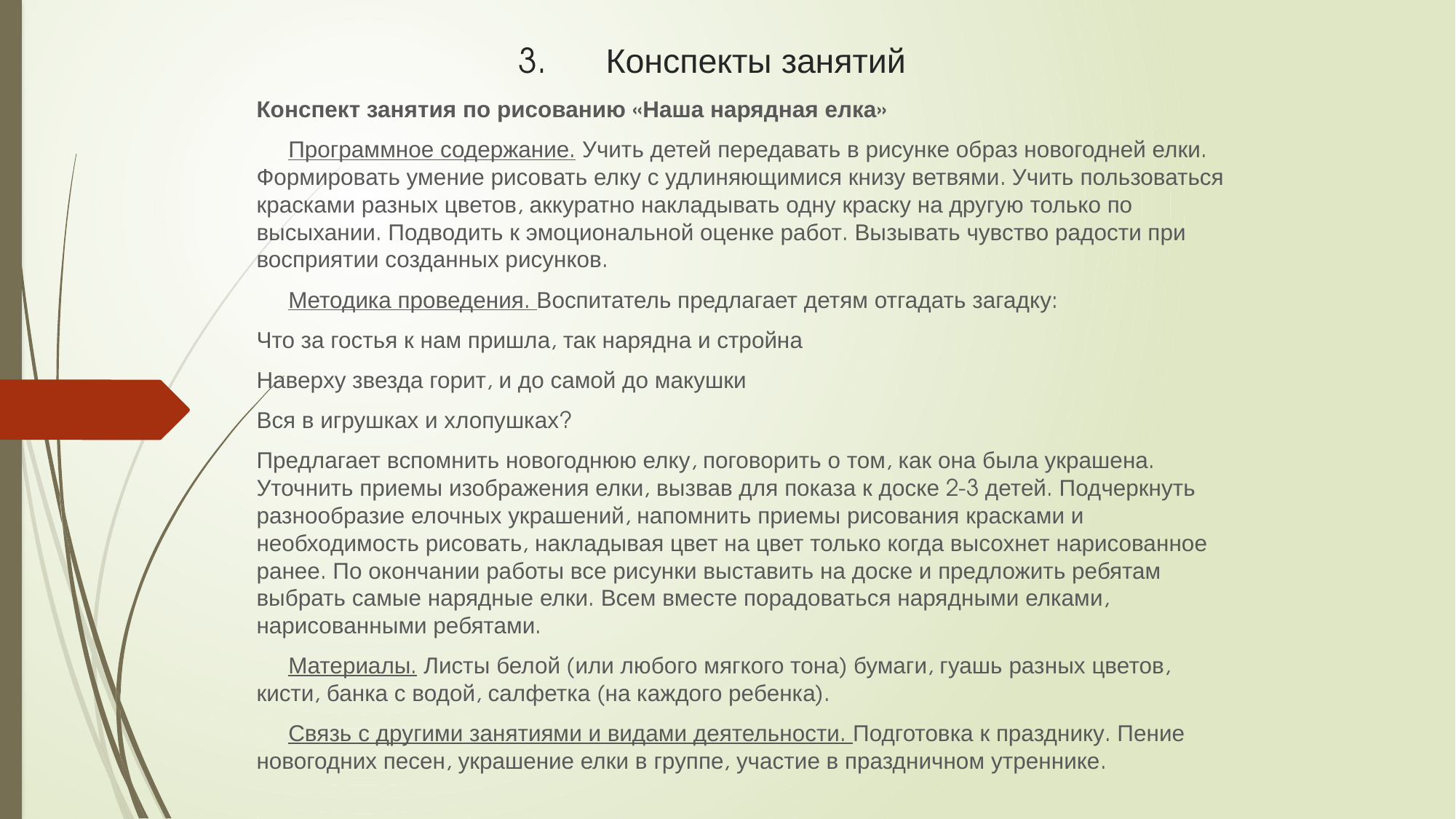

# 3.	Конспекты занятий
Конспект занятия по рисованию «Наша нарядная елка»
     Программное содержание. Учить детей передавать в рисунке образ новогодней елки. Формировать умение рисовать елку с удлиняющимися книзу ветвями. Учить пользоваться красками разных цветов, аккуратно накладывать одну краску на другую только по высыхании. Подводить к эмоциональной оценке работ. Вызывать чувство радости при восприятии созданных рисунков.
     Методика проведения. Воспитатель предлагает детям отгадать загадку:
Что за гостья к нам пришла, так нарядна и стройна
Наверху звезда горит, и до самой до макушки
Вся в игрушках и хлопушках?
Предлагает вспомнить новогоднюю елку, поговорить о том, как она была украшена. Уточнить приемы изображения елки, вызвав для показа к доске 2-3 детей. Подчеркнуть разнообразие елочных украшений, напомнить приемы рисования красками и необходимость рисовать, накладывая цвет на цвет только когда высохнет нарисованное ранее. По окончании работы все рисунки выставить на доске и предложить ребятам выбрать самые нарядные елки. Всем вместе порадоваться нарядными елками, нарисованными ребятами.
     Материалы. Листы белой (или любого мягкого тона) бумаги, гуашь разных цветов, кисти, банка с водой, салфетка (на каждого ребенка).
     Связь с другими занятиями и видами деятельности. Подготовка к празднику. Пение новогодних песен, украшение елки в группе, участие в праздничном утреннике.